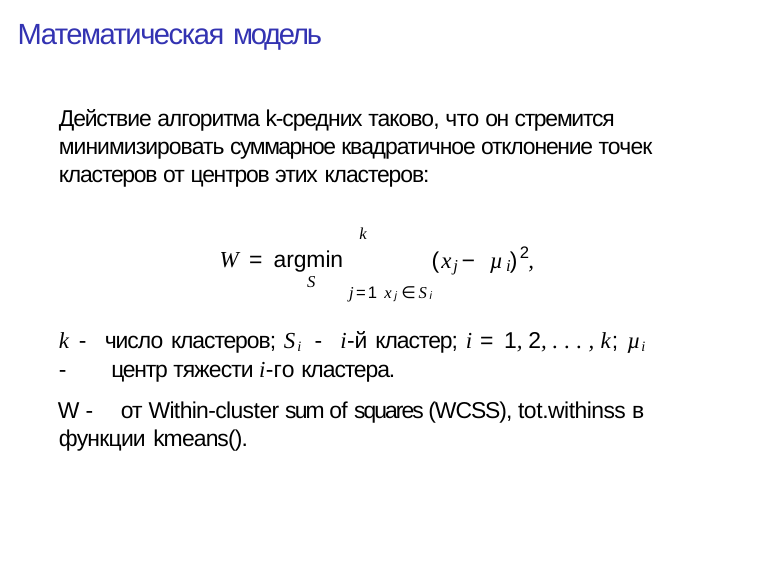

# Математическая модель
Действие алгоритма k-средних таково, что он стремится  минимизировать суммарное квадратичное отклонение точек  кластеров от центров этих кластеров:
k

2
W = argmin
S
(x − µ ) ,
j	i
j=1 xj∈Si
k - число кластеров; Si - i-й кластер; i = 1, 2, . . . , k; µi -  центр тяжести i-го кластера.
W - от Within-cluster sum of squares (WCSS), tot.withinss в  функции kmeans().